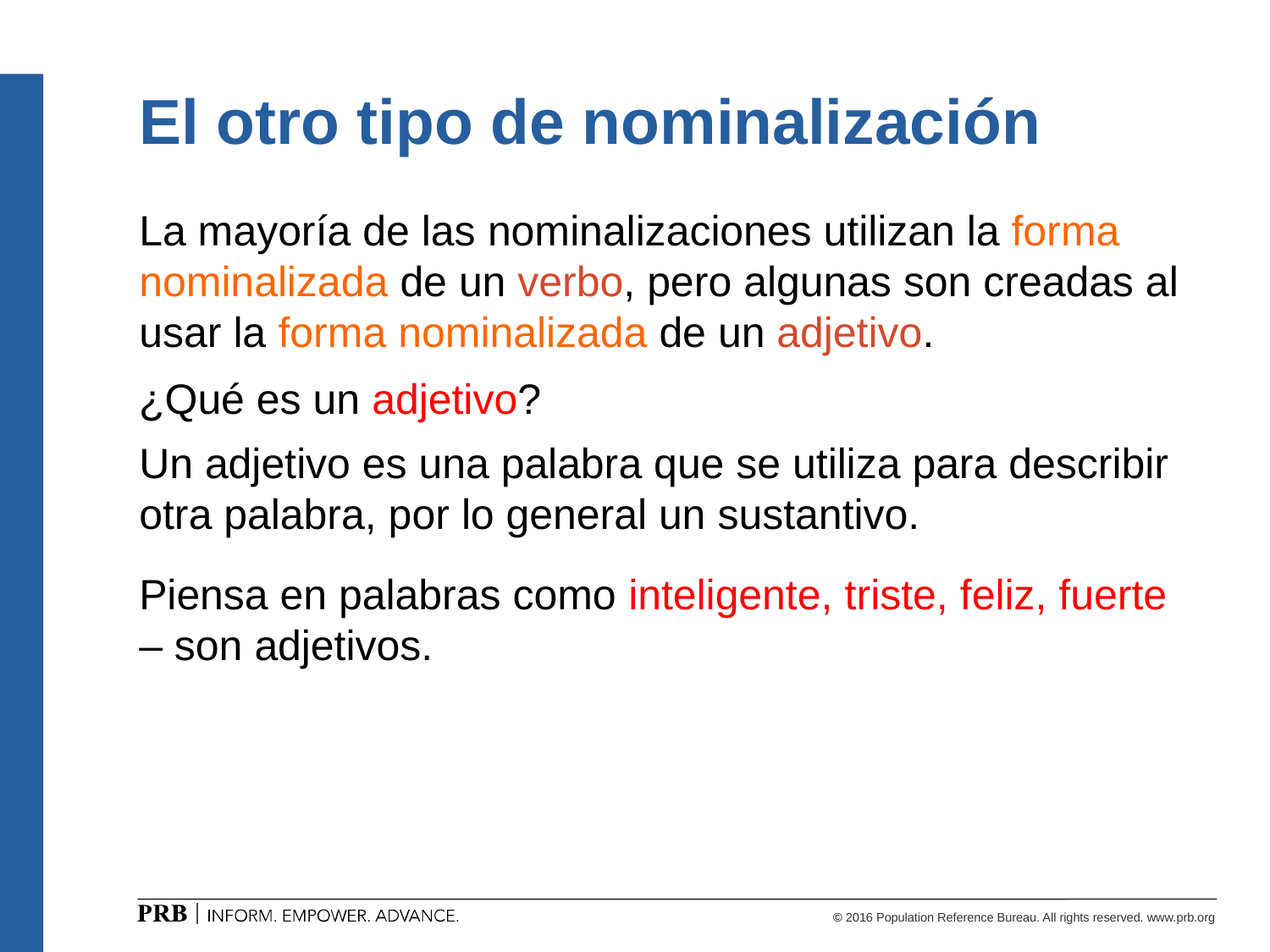

# El otro tipo de nominalización
La mayoría de las nominalizaciones utilizan la forma nominalizada de un verbo, pero algunas son creadas al usar la forma nominalizada de un adjetivo.
Un adjetivo es una palabra que se utiliza para describir otra palabra, por lo general un sustantivo.
Piensa en palabras como inteligente, triste, feliz, fuerte – son adjetivos.

¿Qué es un adjetivo?